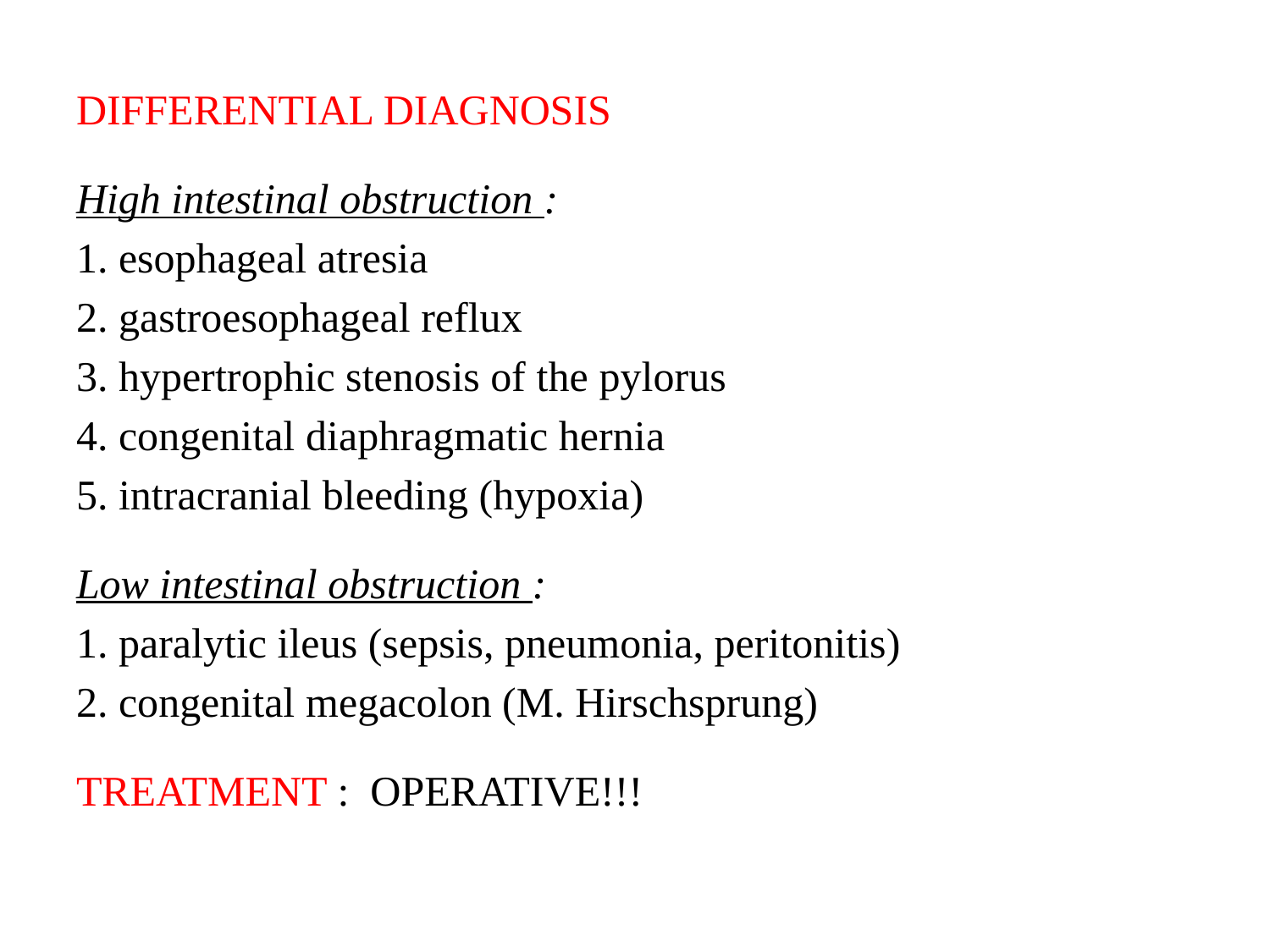

DIFFERENTIAL DIAGNOSIS

High intestinal obstruction :
1. esophageal atresia
2. gastroesophageal reflux
3. hypertrophic stenosis of the pylorus
4. congenital diaphragmatic hernia
5. intracranial bleeding (hypoxia)

Low intestinal obstruction :
1. paralytic ileus (sepsis, pneumonia, peritonitis)
2. congenital megacolon (M. Hirschsprung)

TREATMENT :  OPERATIVE!!!